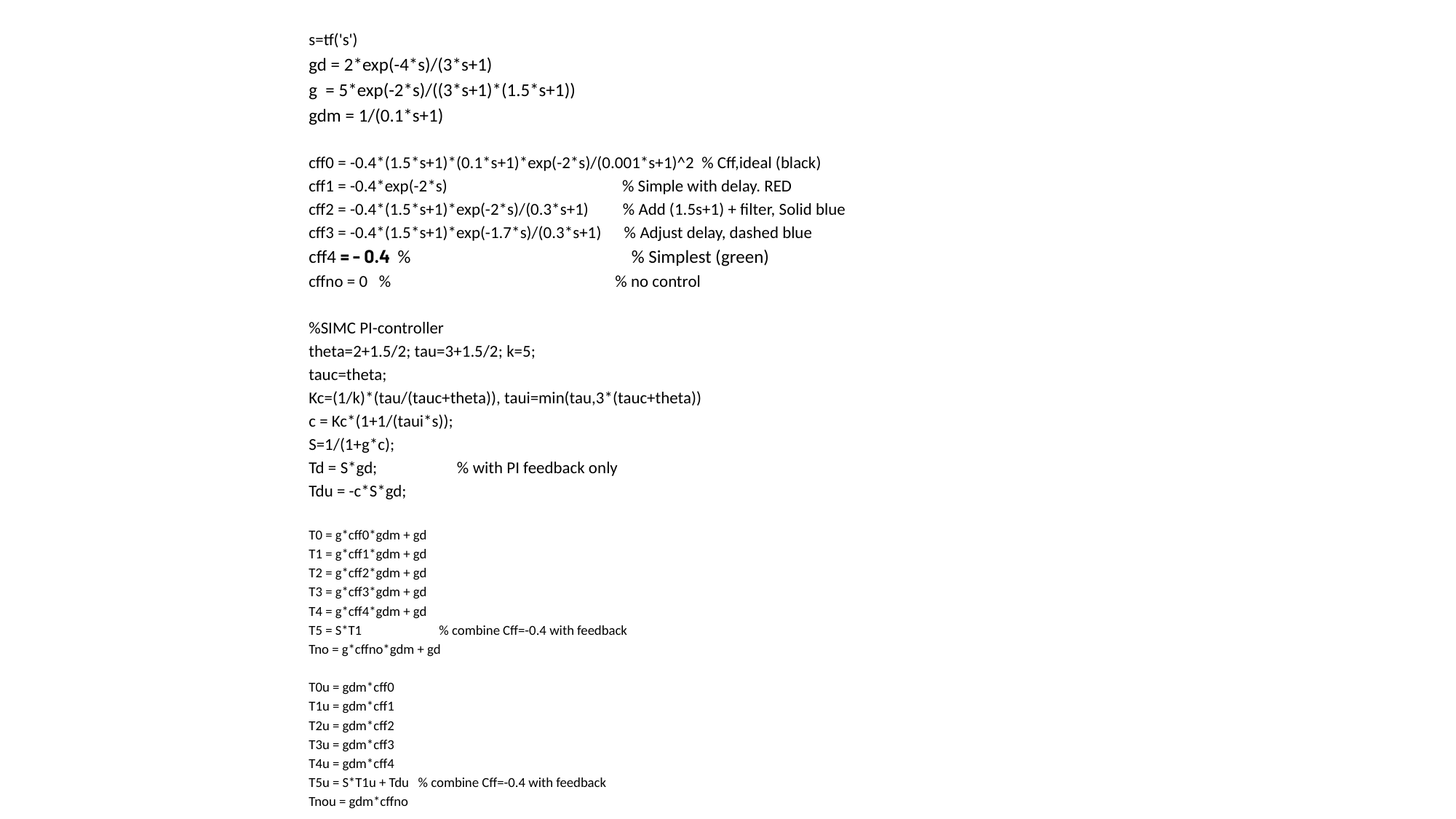

s=tf('s')
gd = 2*exp(-4*s)/(3*s+1)
g  = 5*exp(-2*s)/((3*s+1)*(1.5*s+1))
gdm = 1/(0.1*s+1)

cff0 = -0.4*(1.5*s+1)*(0.1*s+1)*exp(-2*s)/(0.001*s+1)^2  % Cff,ideal (black)
cff1 = -0.4*exp(-2*s)                                              % Simple with delay. RED
cff2 = -0.4*(1.5*s+1)*exp(-2*s)/(0.3*s+1)         % Add (1.5s+1) + filter, Solid blue
cff3 = -0.4*(1.5*s+1)*exp(-1.7*s)/(0.3*s+1)      % Adjust delay, dashed blue
cff4 = - 0.4  %                                                     % Simplest (green)
cffno = 0   %                                                           % no control

%SIMC PI-controller
theta=2+1.5/2; tau=3+1.5/2; k=5;
tauc=theta;
Kc=(1/k)*(tau/(tauc+theta)), taui=min(tau,3*(tauc+theta))
c = Kc*(1+1/(taui*s));
S=1/(1+g*c);
Td = S*gd;                     % with PI feedback only
Tdu = -c*S*gd;

T0 = g*cff0*gdm + gd
T1 = g*cff1*gdm + gd
T2 = g*cff2*gdm + gd
T3 = g*cff3*gdm + gd
T4 = g*cff4*gdm + gd
T5 = S*T1                         % combine Cff=-0.4 with feedback
Tno = g*cffno*gdm + gd

T0u = gdm*cff0
T1u = gdm*cff1
T2u = gdm*cff2
T3u = gdm*cff3
T4u = gdm*cff4
T5u = S*T1u + Tdu   % combine Cff=-0.4 with feedback
Tnou = gdm*cffno

figure(1),step(T0,'black',T1,'red',T2,'blue',T3,'--',T4,'green',T5, 'magenta', Tno,Td), axis([0 20 -0.5 1])
figure(2),step(T0u,'black',T1u,'red',T2u,'blue',T3u,'--',T4u, 'green ', T5u, 'magenta', Tnou,Tdu),axis([0 20 -2 0.5])